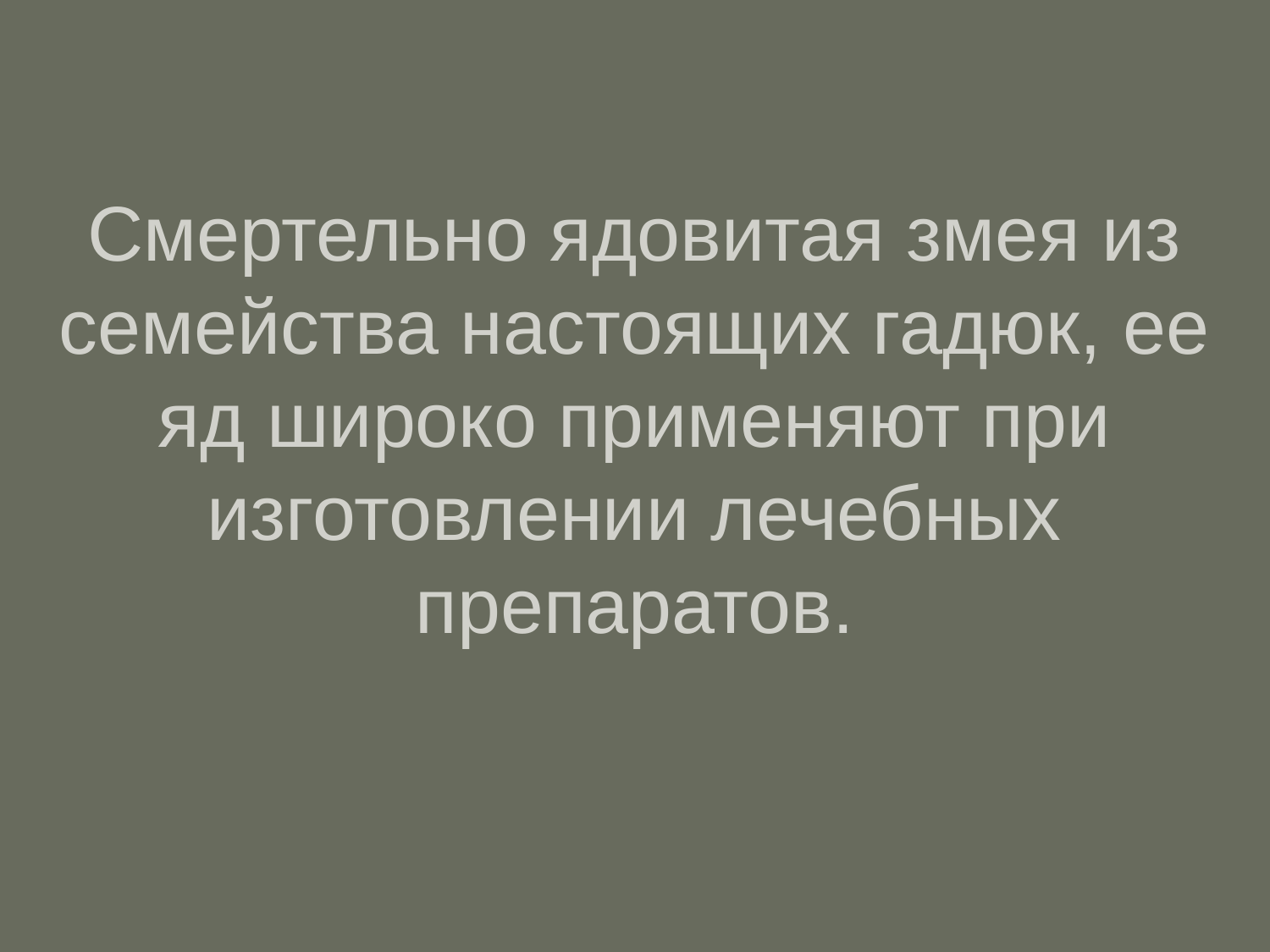

# Смертельно ядовитая змея из семейства настоящих гадюк, ее яд широко применяют при изготовлении лечебных препаратов.